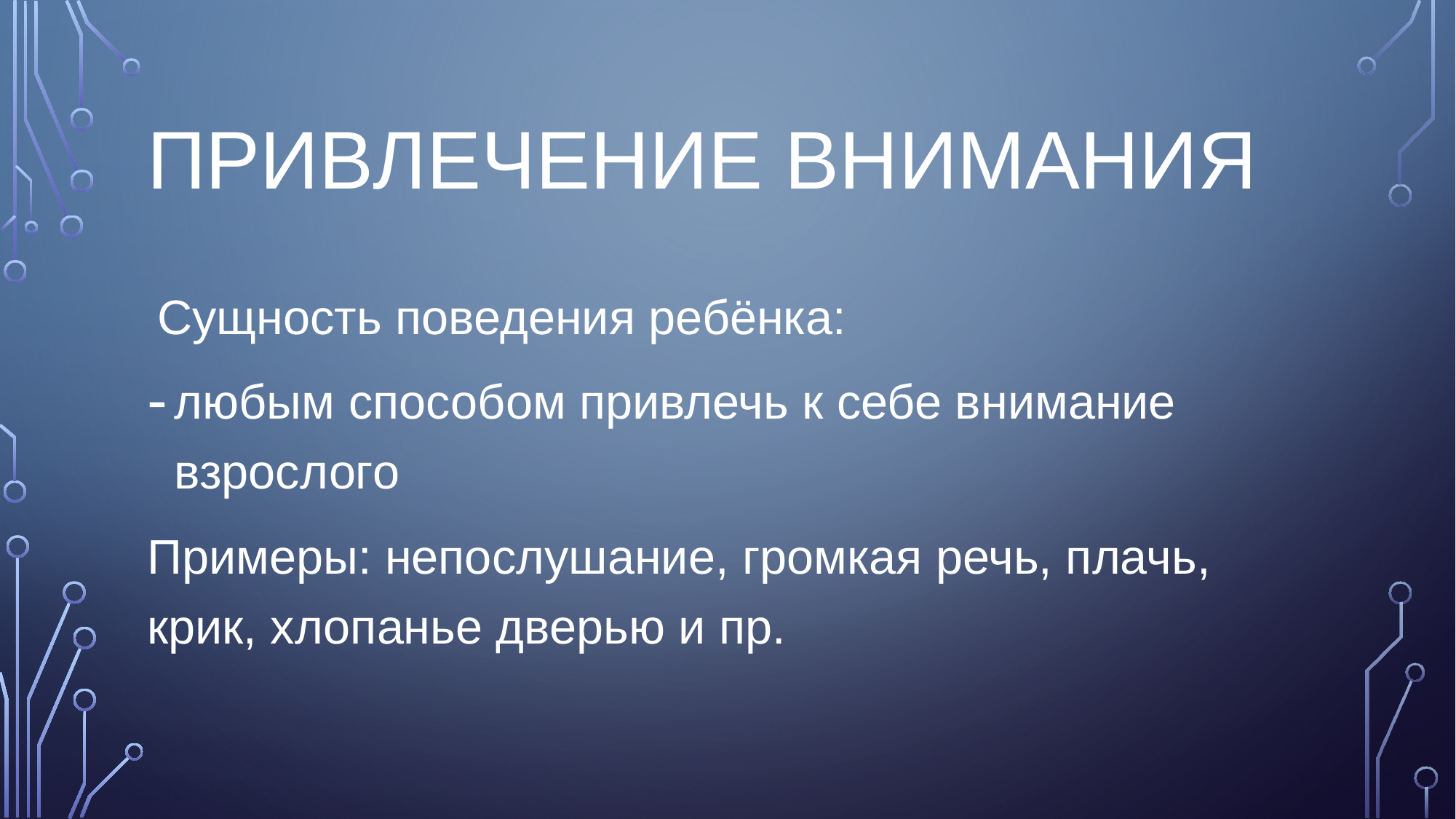

# Привлечение внимания
 Сущность поведения ребёнка:
любым способом привлечь к себе внимание взрослого
Примеры: непослушание, громкая речь, плачь, крик, хлопанье дверью и пр.